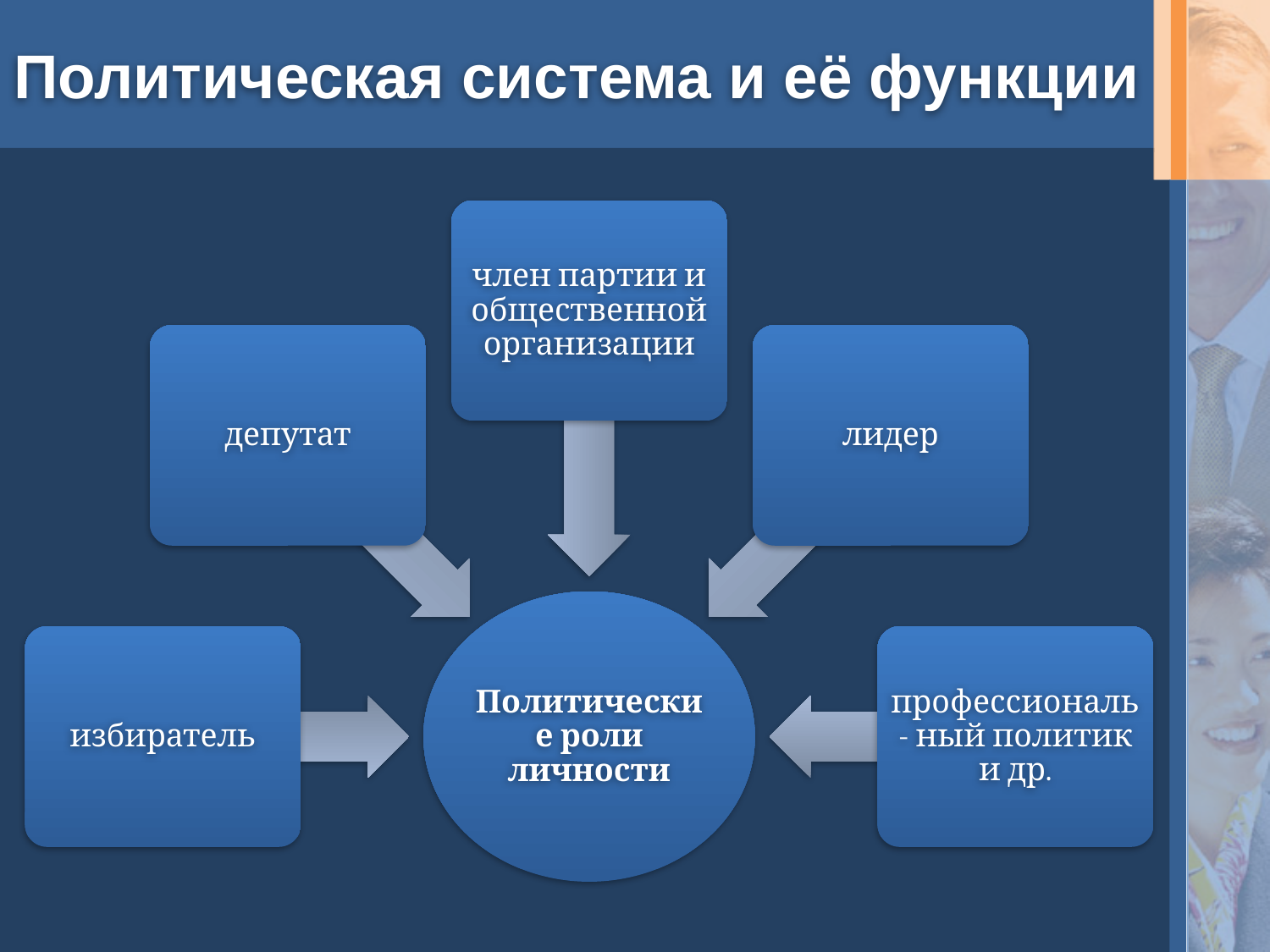

# Политическая система и её функции

член партии и общественной организации

депутат
лидер

избиратель
профессиональ- ный политик и др.
Политические роли личности